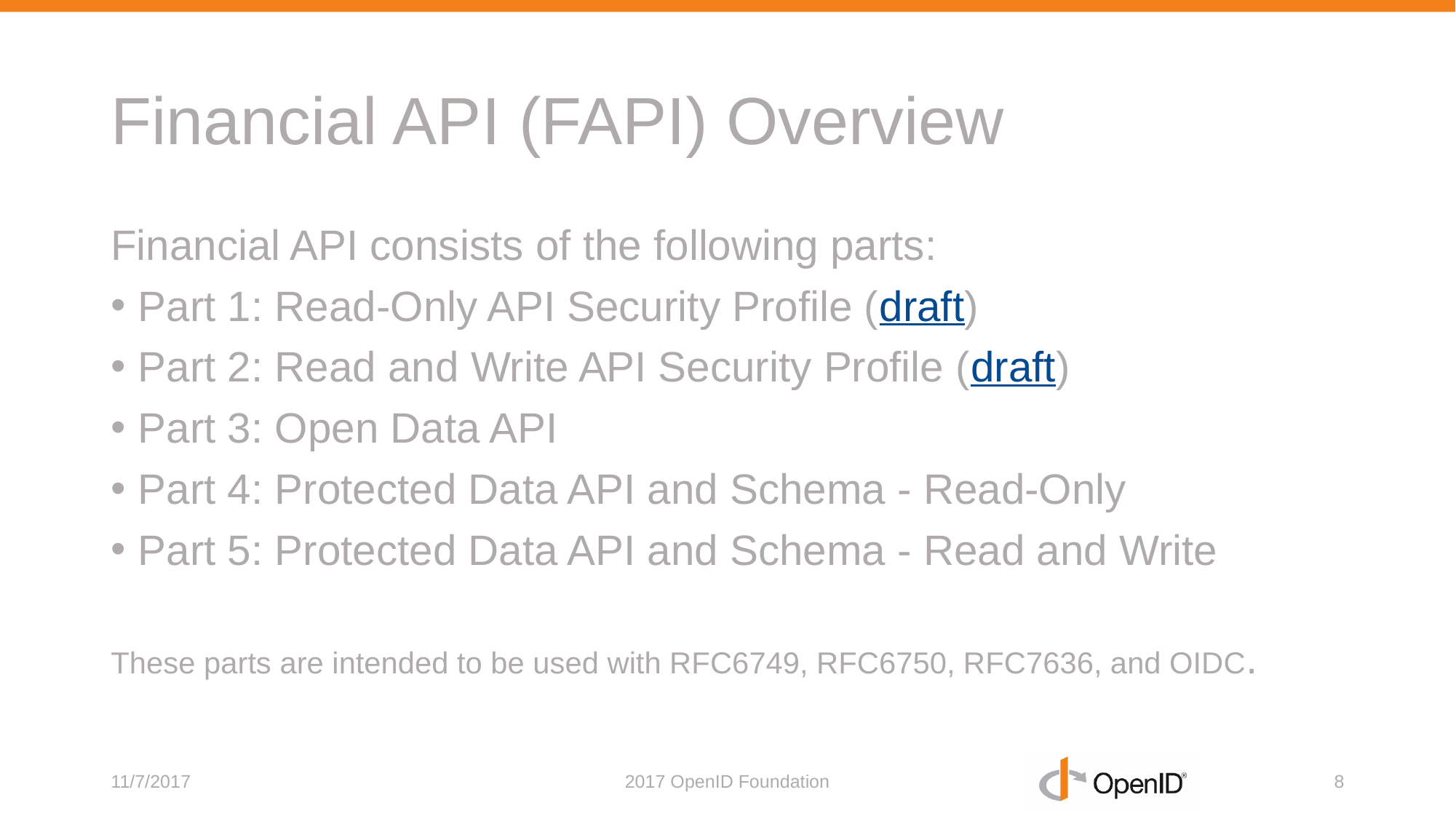

# Financial API (FAPI) Overview
Financial API consists of the following parts:
Part 1: Read-Only API Security Profile (draft)
Part 2: Read and Write API Security Profile (draft)
Part 3: Open Data API
Part 4: Protected Data API and Schema - Read-Only
Part 5: Protected Data API and Schema - Read and Write

These parts are intended to be used with RFC6749, RFC6750, RFC7636, and OIDC.
11/7/2017
2017 OpenID Foundation
8